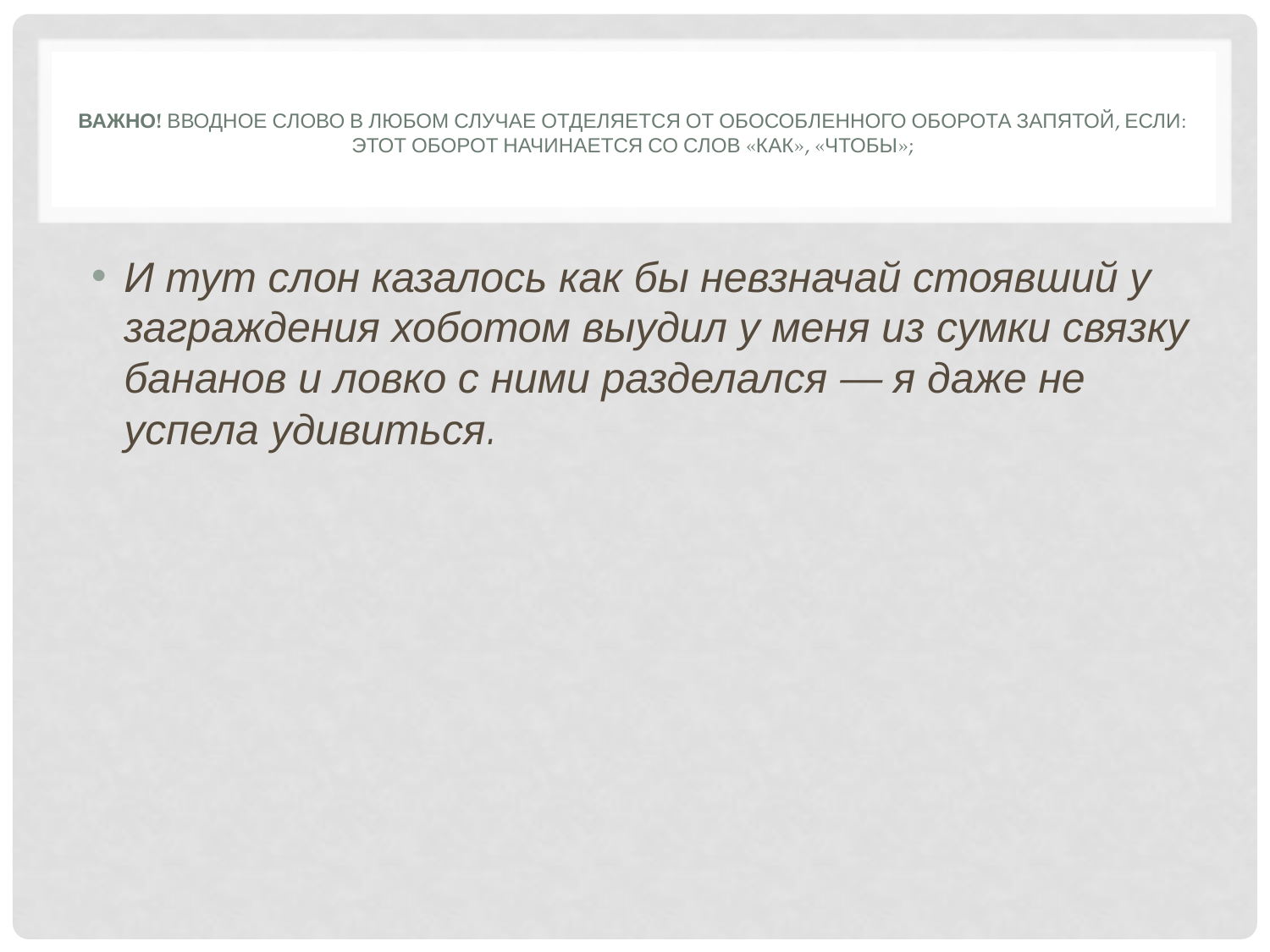

# Важно! Вводное слово в любом случае отделяется от обособленного оборота запятой, если: этот оборот начинается со слов «как», «чтобы»;
И тут слон казалось как бы невзначай стоявший у заграждения хоботом выудил у меня из сумки связку бананов и ловко с ними разделался — я даже не успела удивиться.